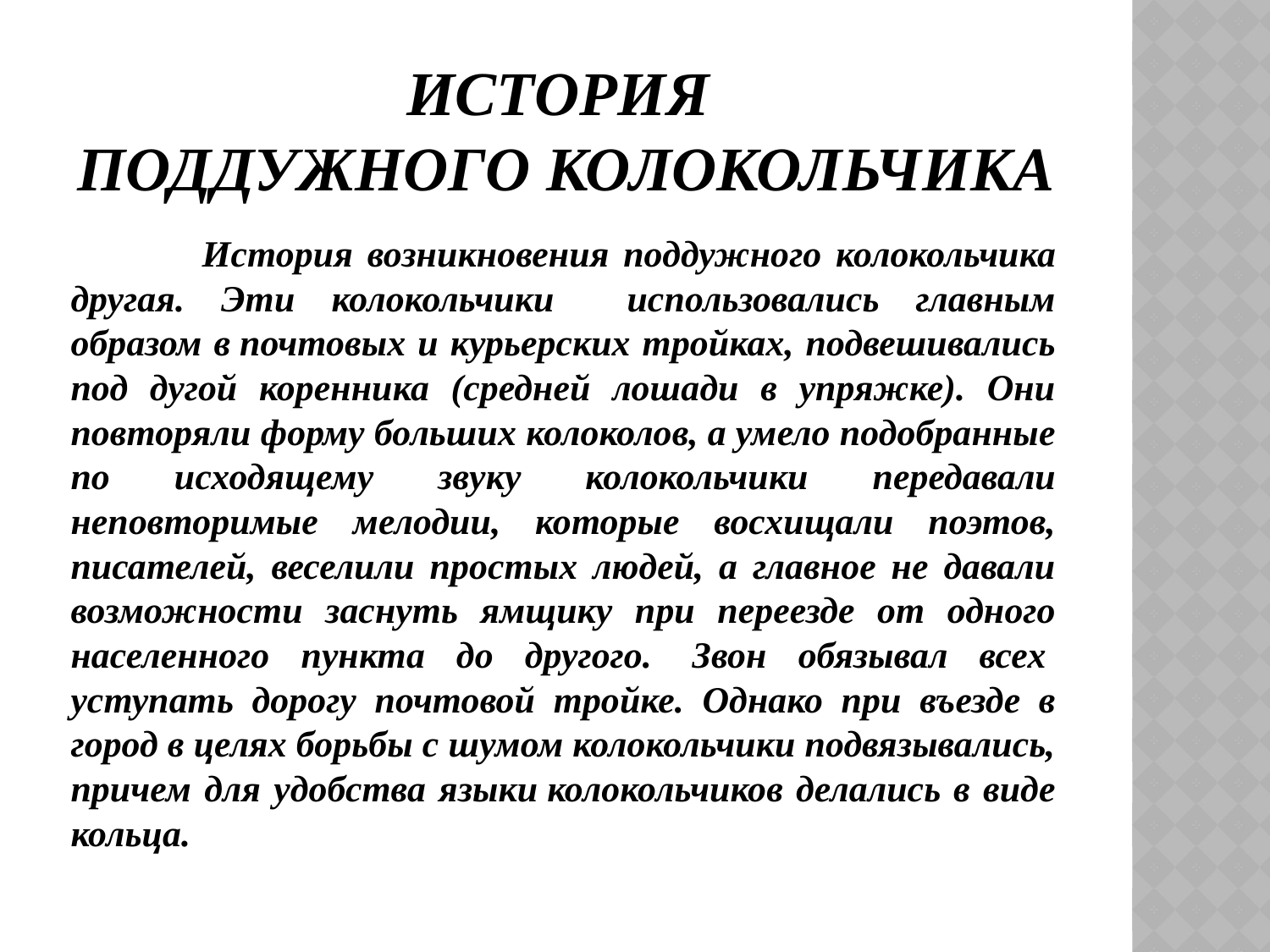

# История ПОДДУЖНОГО КОЛОКОЛЬЧИКА
           История возникновения поддужного колокольчика другая. Эти колокольчики  использовались главным образом в почтовых и курьерских тройках, подвешивались под дугой коренника (средней лошади в упряжке). Они повторяли форму больших колоколов, а умело подобранные по исходящему звуку колокольчики передавали неповторимые мелодии, которые восхищали поэтов, писателей, веселили простых людей, а главное не давали возможности заснуть ямщику при переезде от одного населенного пункта до другого.  Звон обязывал всех 
уступать дорогу почтовой тройке. Однако при въезде в город в целях борьбы с шумом колокольчики подвязывались, причем для удобства языки колокольчиков делались в виде кольца.